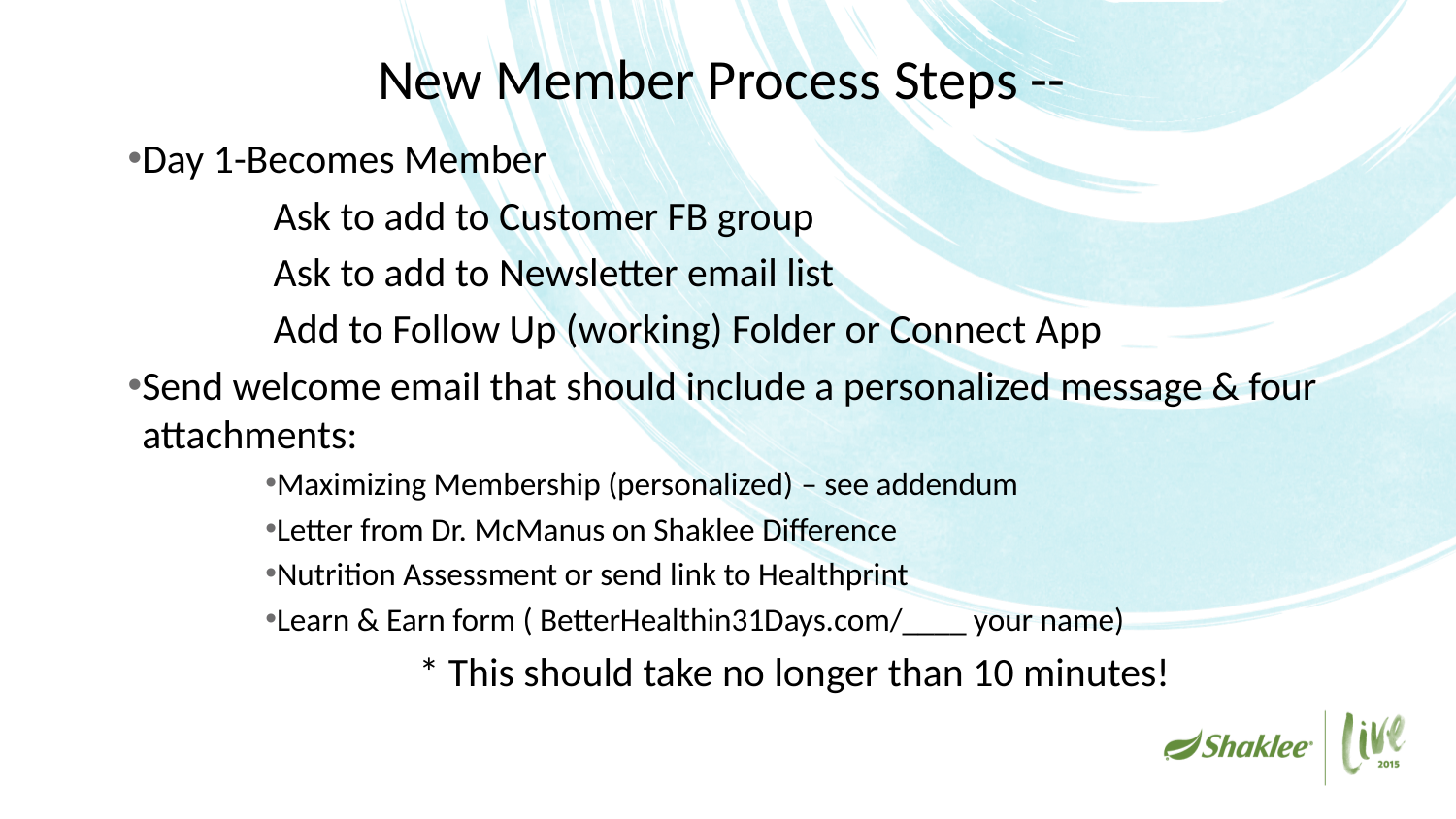

# New Member Process Steps --
Day 1-Becomes Member
	Ask to add to Customer FB group
	Ask to add to Newsletter email list
	Add to Follow Up (working) Folder or Connect App
Send welcome email that should include a personalized message & four attachments:
Maximizing Membership (personalized) – see addendum
Letter from Dr. McManus on Shaklee Difference
Nutrition Assessment or send link to Healthprint
Learn & Earn form ( BetterHealthin31Days.com/____ your name)
		* This should take no longer than 10 minutes!